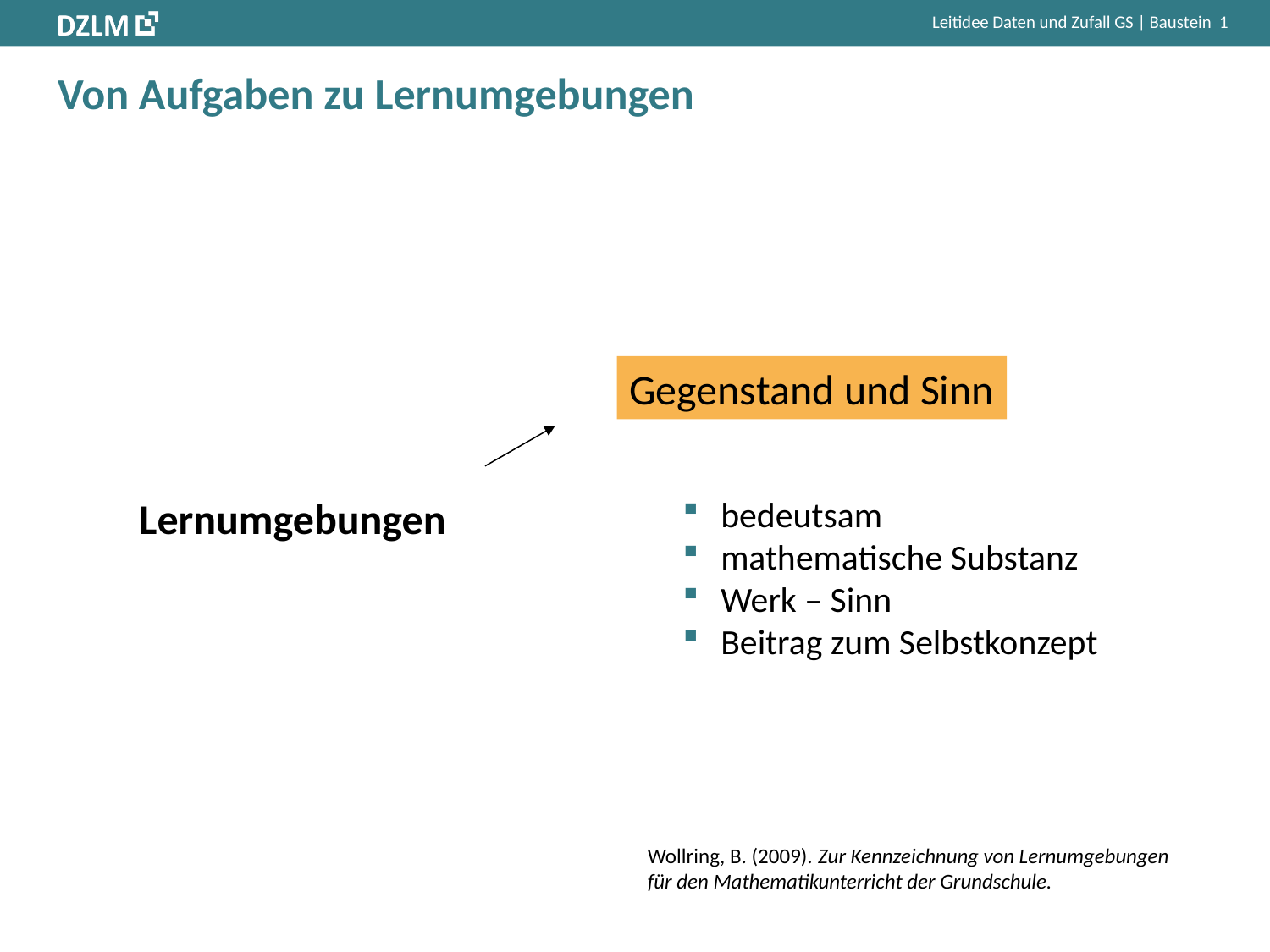

# Von Aufgaben zu Lernumgebungen
Gegenstand und Sinn

Lernumgebungen
 bedeutsam
 mathematische Substanz
 Werk – Sinn
 Beitrag zum Selbstkonzept
Wollring, B. (2009). Zur Kennzeichnung von Lernumgebungen für den Mathematikunterricht der Grundschule.